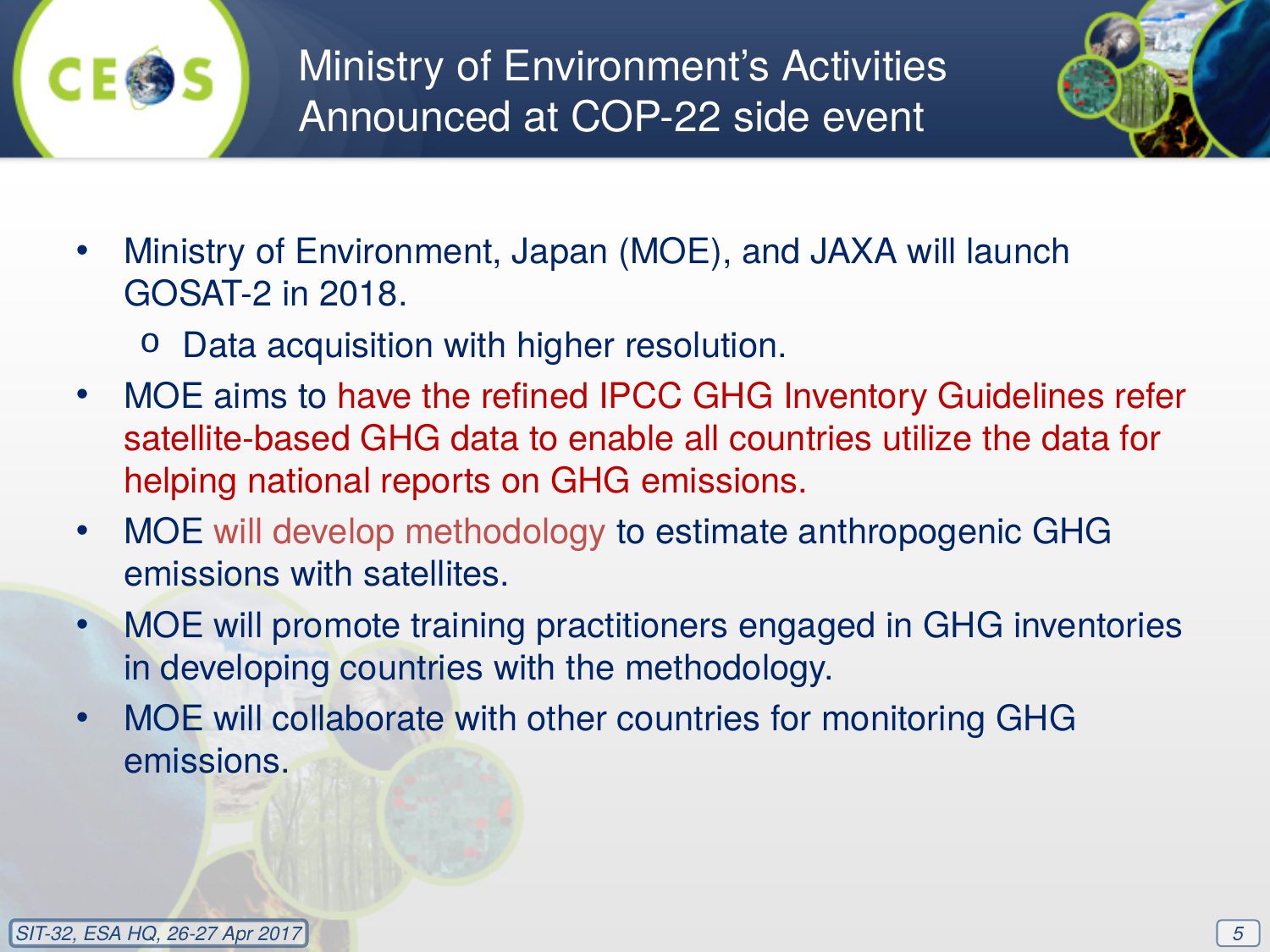

Ministry of Environment’s Activities Announced at COP-22 side event
Ministry of Environment, Japan (MOE), and JAXA will launch GOSAT-2 in 2018.
Data acquisition with higher resolution.
MOE aims to have the refined IPCC GHG Inventory Guidelines refer satellite-based GHG data to enable all countries utilize the data for helping national reports on GHG emissions.
MOE will develop methodology to estimate anthropogenic GHG emissions with satellites.
MOE will promote training practitioners engaged in GHG inventories in developing countries with the methodology.
MOE will collaborate with other countries for monitoring GHG emissions.
5